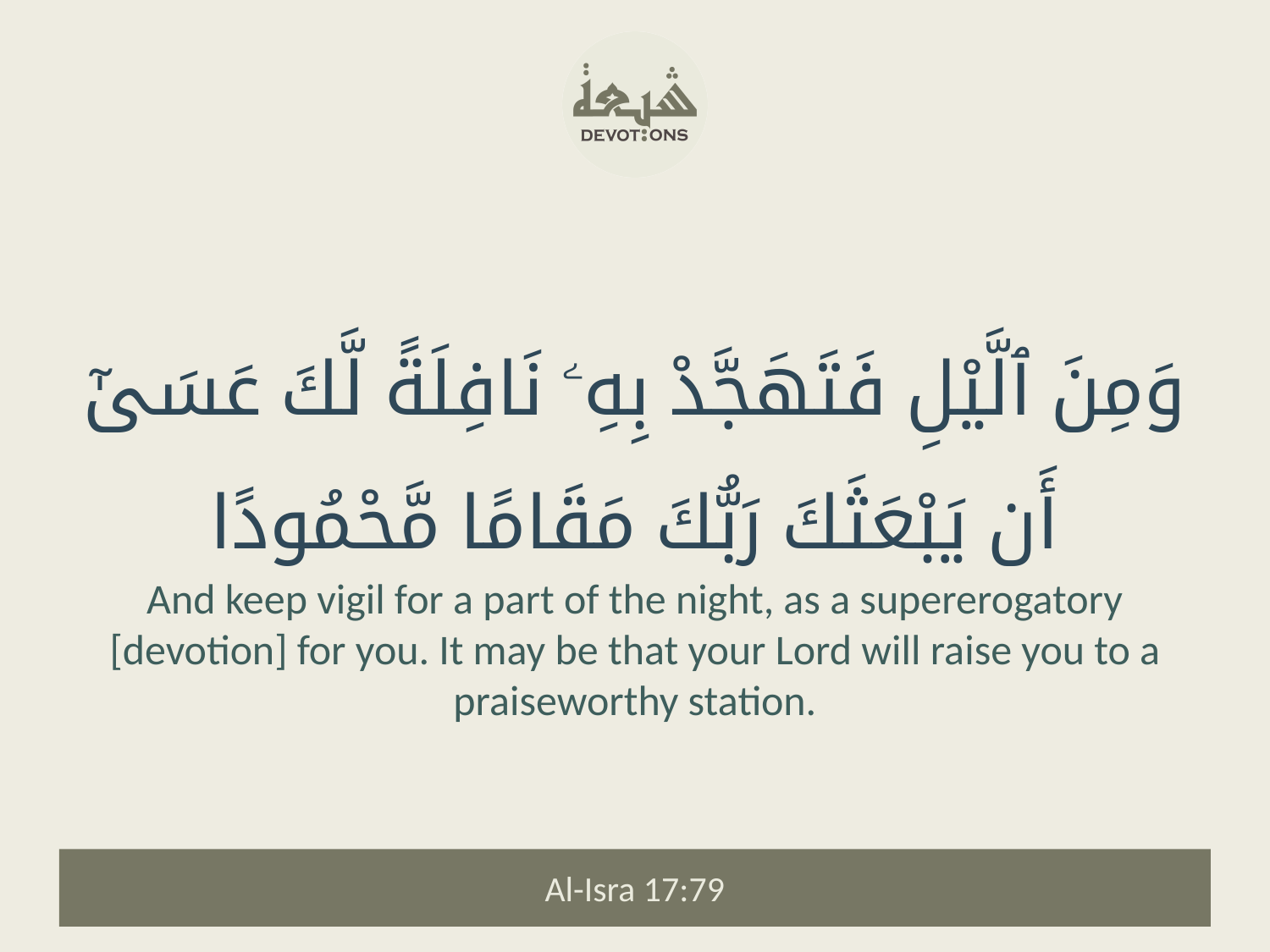

وَمِنَ ٱلَّيْلِ فَتَهَجَّدْ بِهِۦ نَافِلَةً لَّكَ عَسَىٰٓ أَن يَبْعَثَكَ رَبُّكَ مَقَامًا مَّحْمُودًا
And keep vigil for a part of the night, as a supererogatory [devotion] for you. It may be that your Lord will raise you to a praiseworthy station.
Al-Isra 17:79